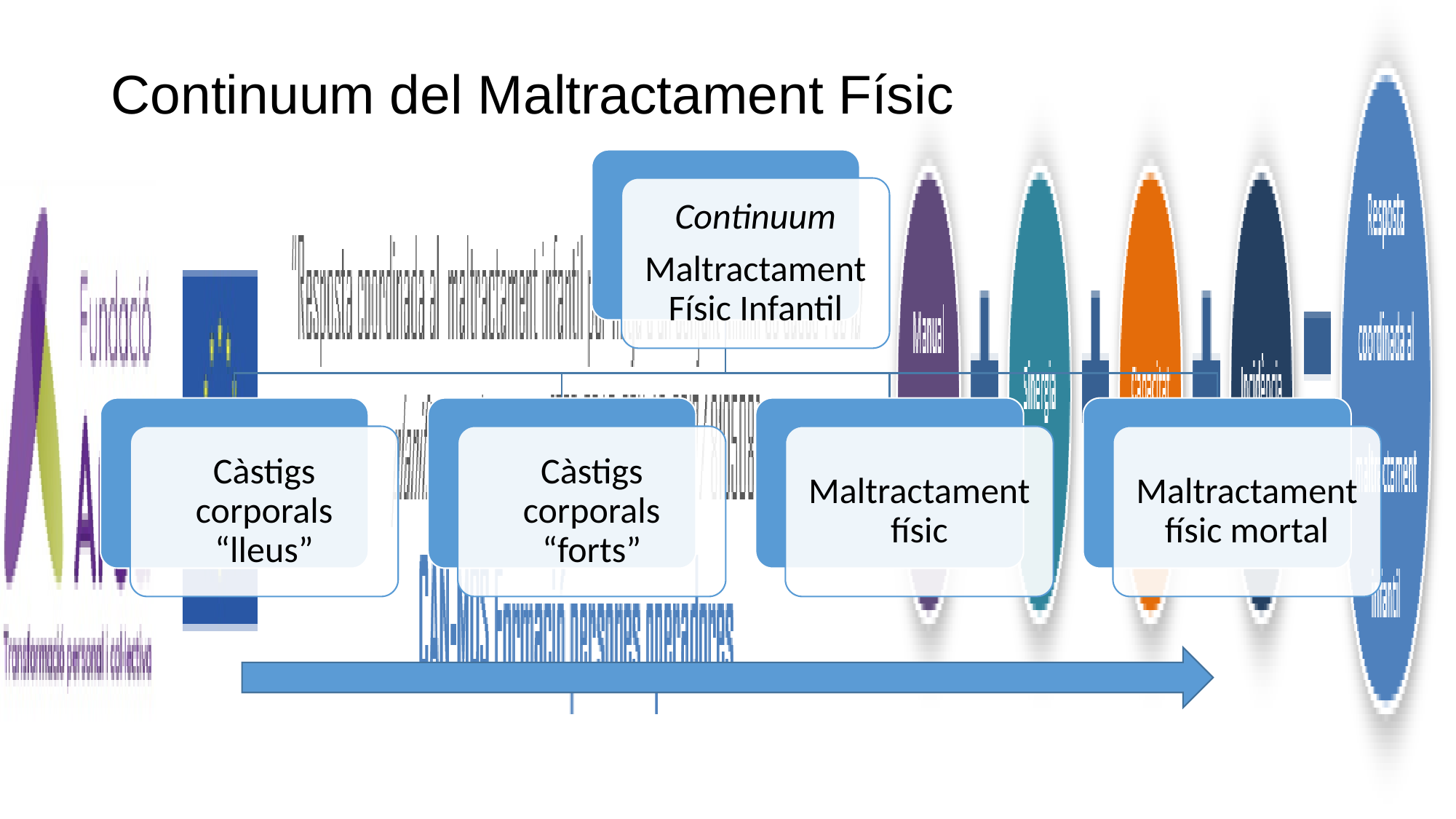

# Continuum del Maltractament Físic

Continuum
Maltractament Físic Infantil

Càstigs corporals “lleus”
Càstigs corporals “forts”
Maltractament físic
Maltractament físic mortal